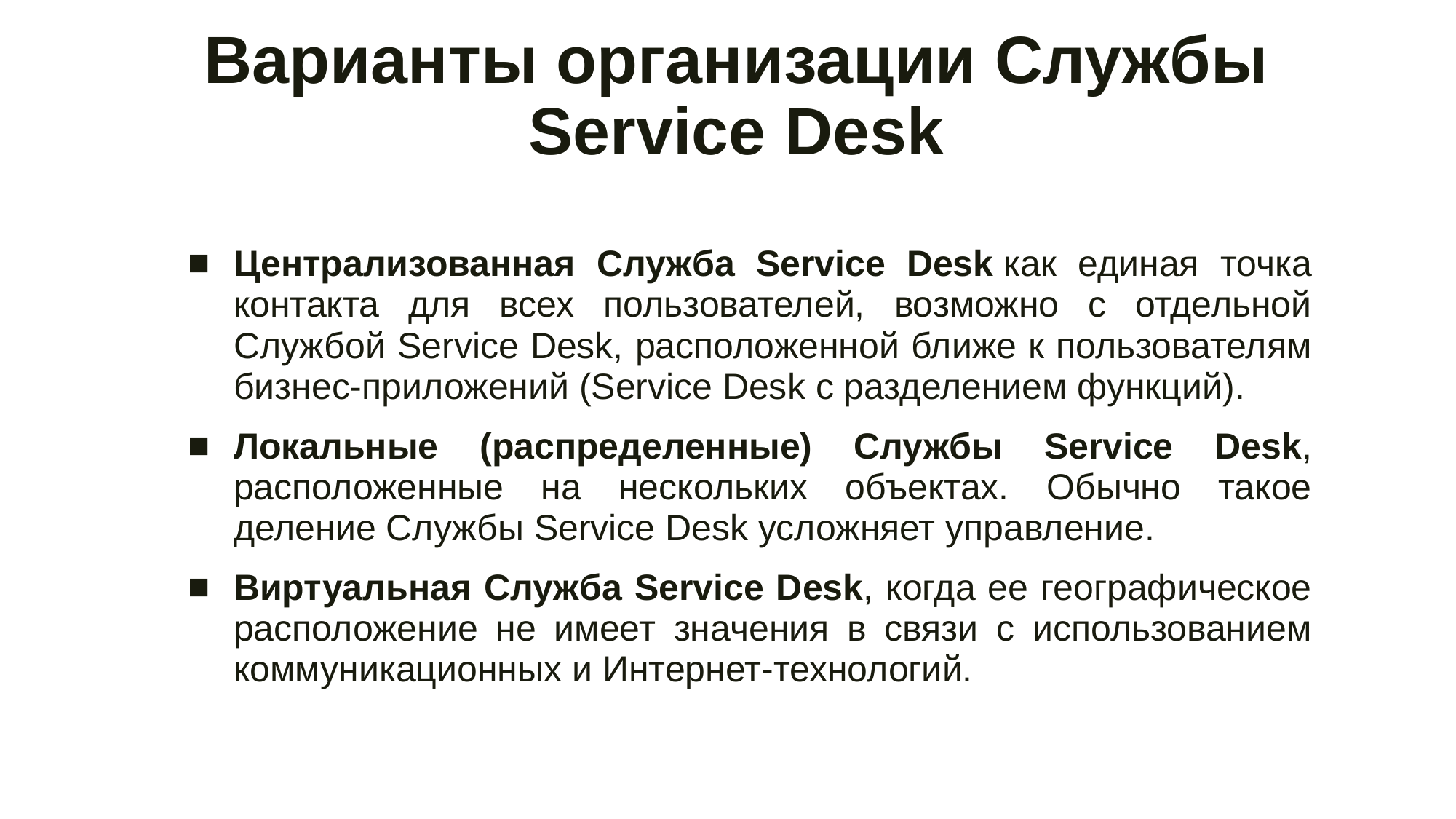

# Варианты организации Службы Service Desk
Централизованная Служба Service Desk как единая точка контакта для всех пользователей, возможно с отдельной Службой Service Desk, расположенной ближе к пользователям бизнес-приложений (Service Desk с разделением функций).
Локальные (распределенные) Службы Service Desk, расположенные на нескольких объектах. Обычно такое деление Службы Service Desk усложняет управление.
Виртуальная Служба Service Desk, когда ее географическое расположение не имеет значения в связи с использованием коммуникационных и Интернет-технологий.